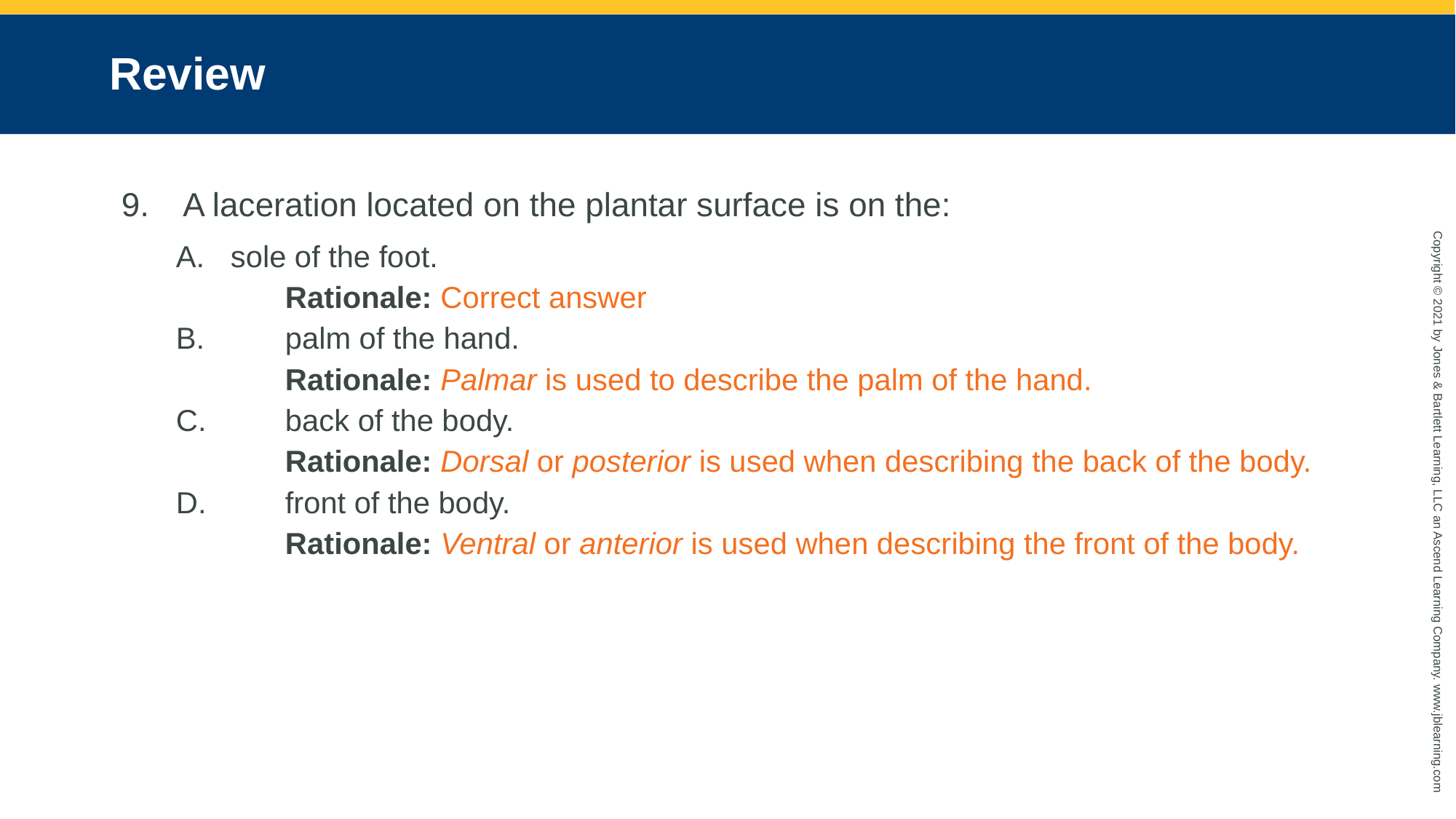

# Review
A laceration located on the plantar surface is on the:
sole of the foot.
	Rationale: Correct answer
B. 	palm of the hand.
	Rationale: Palmar is used to describe the palm of the hand.
C. 	back of the body.
	Rationale: Dorsal or posterior is used when describing the back of the body.
D. 	front of the body.
	Rationale: Ventral or anterior is used when describing the front of the body.